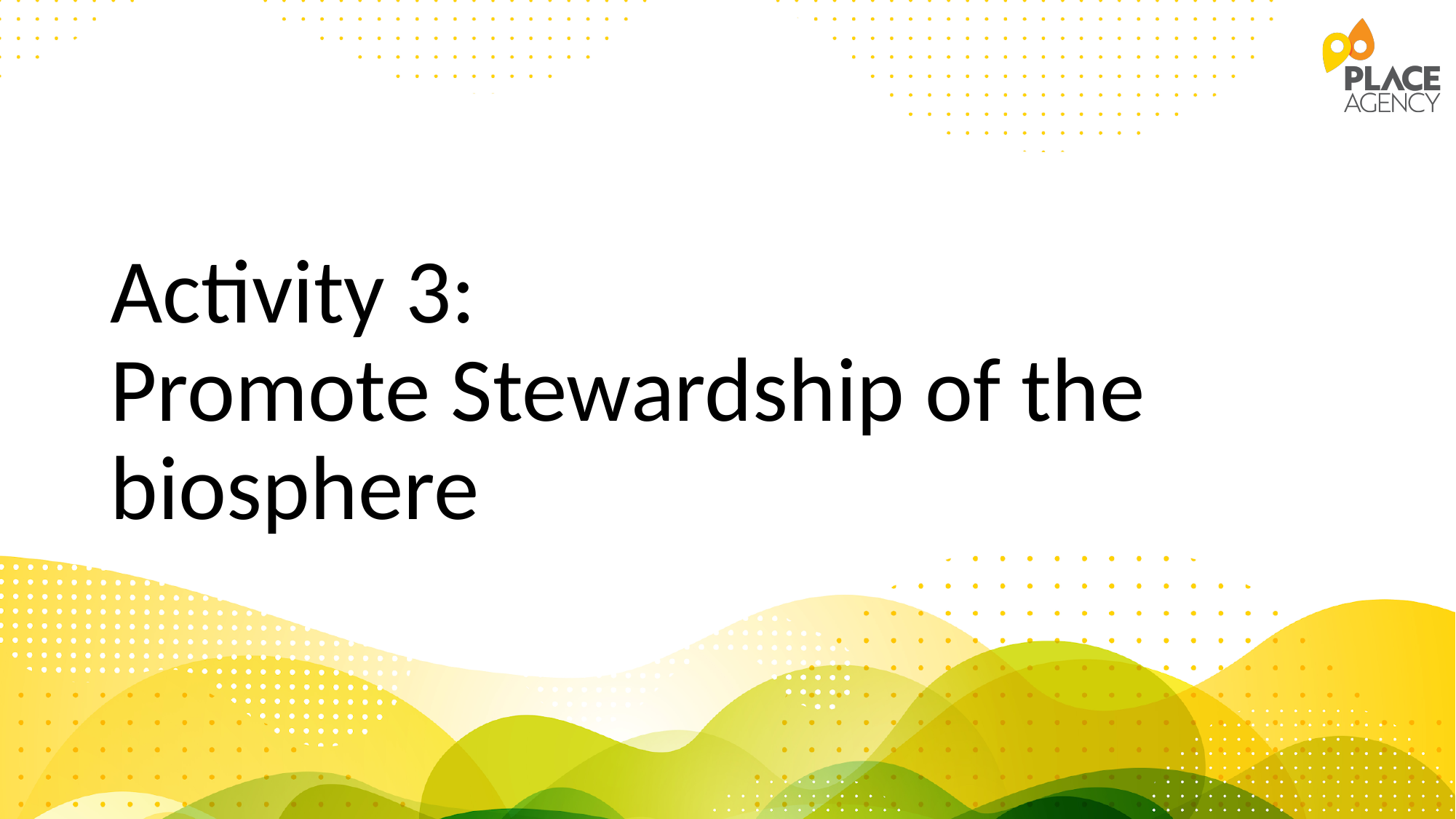

# Activity 3: Promote Stewardship of the biosphere